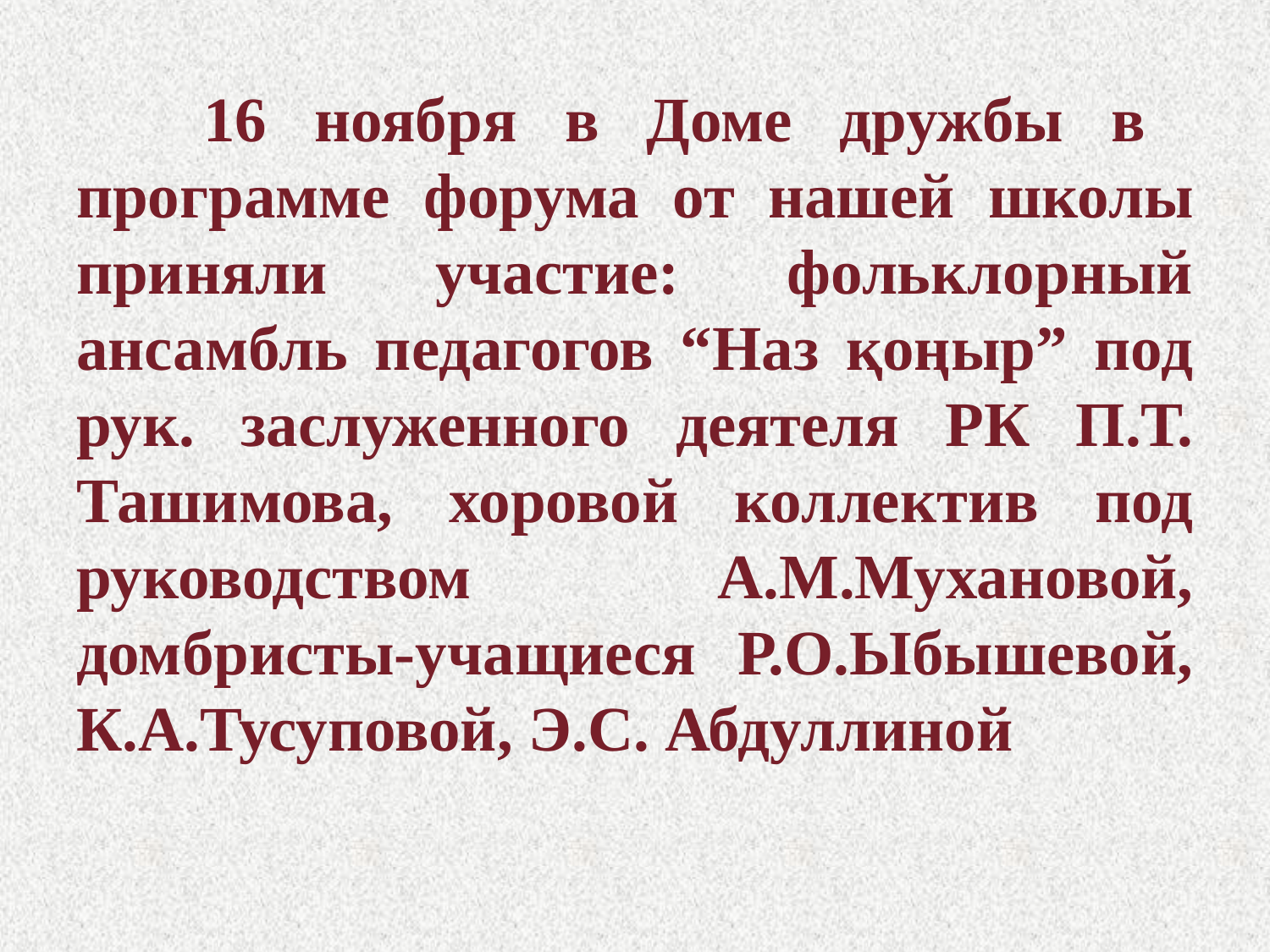

# 16 ноября в Доме дружбы в  программе форума от нашей школы приняли участие: фольклорный ансамбль педагогов “Наз қоңыр” под рук. заслуженного деятеля РК П.Т. Ташимова, хоровой коллектив под руководством А.М.Мухановой, домбристы-учащиеся Р.О.Ыбышевой, К.А.Тусуповой, Э.С. Абдуллиной